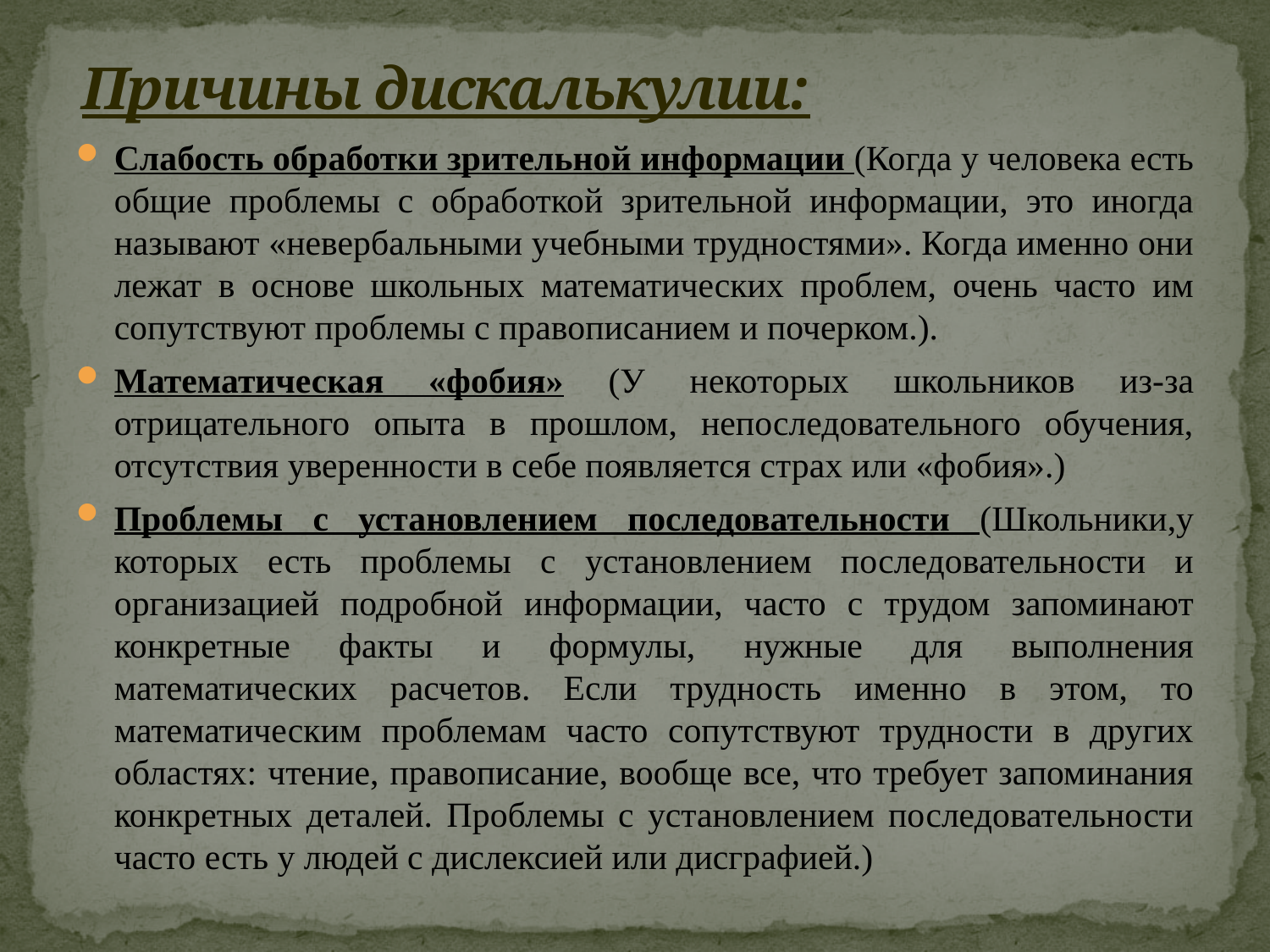

# Причины дискалькулии:
Слабость обработки зрительной информации (Когда у человека есть общие проблемы с обработкой зрительной информации, это иногда называют «невербальными учебными трудностями». Когда именно они лежат в основе школьных математических проблем, очень часто им сопутствуют проблемы с правописанием и почерком.).
Математическая «фобия» (У некоторых школьников из-за отрицательного опыта в прошлом, непоследовательного обучения, отсутствия уверенности в себе появляется страх или «фобия».)
Проблемы с установлением последовательности (Школьники,у которых есть проблемы с установлением последовательности и организацией подробной информации, часто с трудом запоминают конкретные факты и формулы, нужные для выполнения математических расчетов. Если трудность именно в этом, то математическим проблемам часто сопутствуют трудности в других областях: чтение, правописание, вообще все, что требует запоминания конкретных деталей. Проблемы с установлением последовательности часто есть у людей с дислексией или дисграфией.)